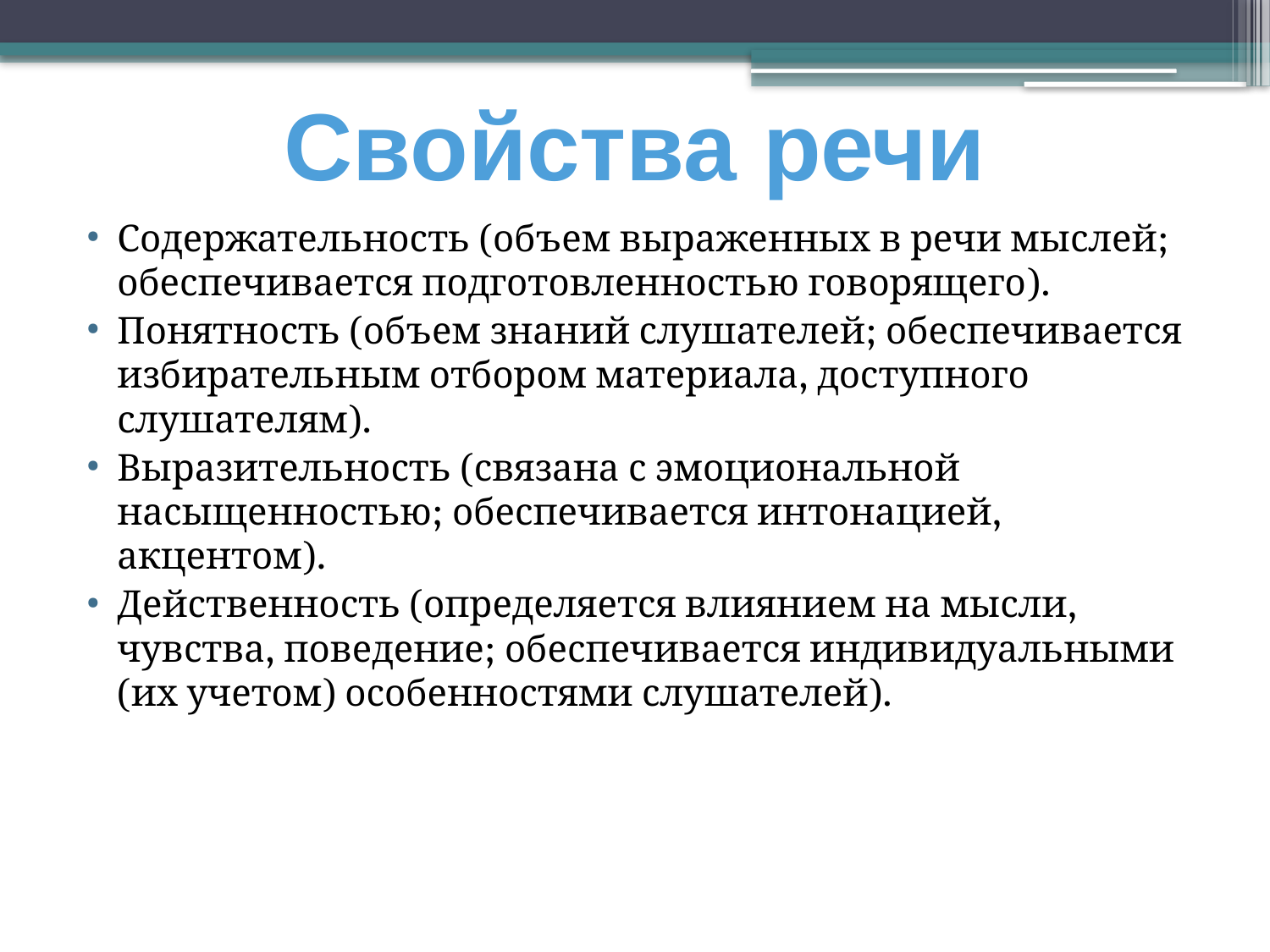

Свойства речи
Содержательность (объем выраженных в речи мыслей; обеспечивается подготовленностью говорящего).
Понятность (объем знаний слушателей; обеспечивается избирательным отбором материала, доступного слушателям).
Выразительность (связана с эмоциональной насыщенностью; обеспечивается интонацией, акцентом).
Действенность (определяется влиянием на мысли, чувства, поведение; обеспечивается индивидуальными (их учетом) особенностями слушателей).